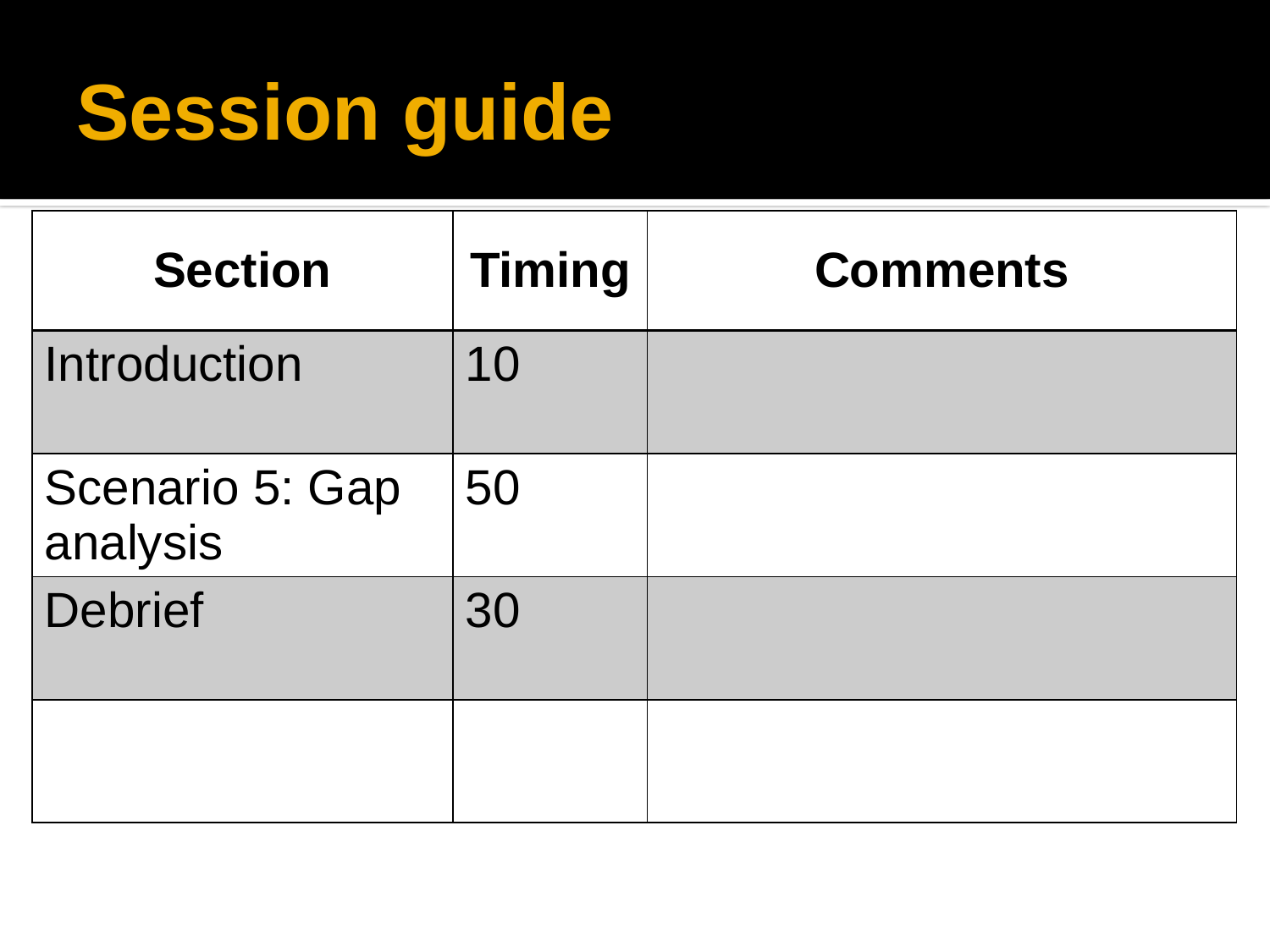

# Session guide
| Section | Timing | Comments |
| --- | --- | --- |
| Introduction | 10 |  |
| Scenario 5: Gap analysis | 50 |  |
| Debrief | 30 |  |
|  |  |  |